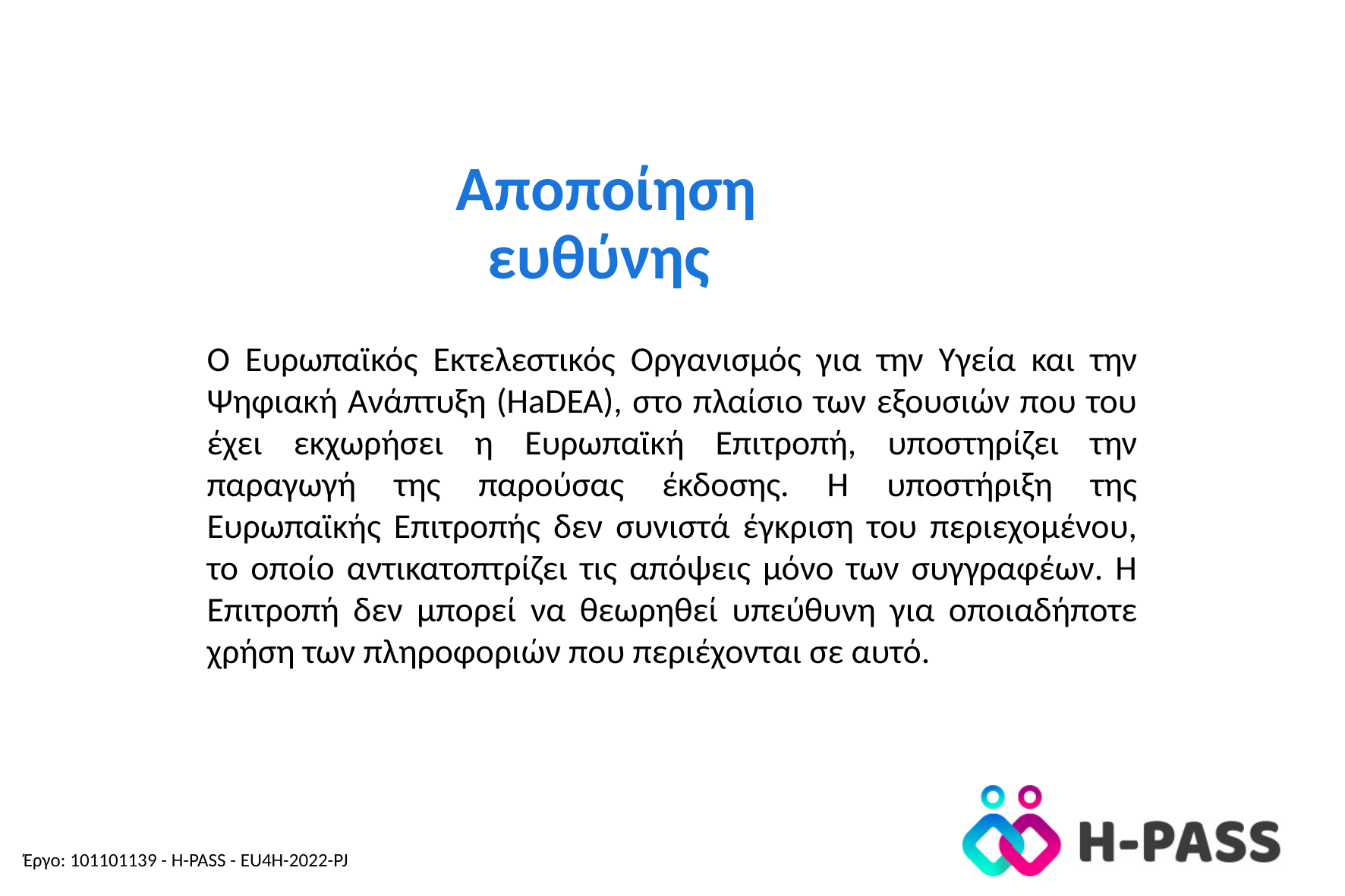

Αποποίηση ευθύνης

Ο Ευρωπαϊκός Εκτελεστικός Οργανισμός για την Υγεία και την Ψηφιακή Ανάπτυξη (HaDEA), στο πλαίσιο των εξουσιών που του έχει εκχωρήσει η Ευρωπαϊκή Επιτροπή, υποστηρίζει την παραγωγή της παρούσας έκδοσης. Η υποστήριξη της Ευρωπαϊκής Επιτροπής δεν συνιστά έγκριση του περιεχομένου, το οποίο αντικατοπτρίζει τις απόψεις μόνο των συγγραφέων. Η Επιτροπή δεν μπορεί να θεωρηθεί υπεύθυνη για οποιαδήποτε χρήση των πληροφοριών που περιέχονται σε αυτό.
Έργο: 101101139 - H-PASS - EU4H-2022-PJ